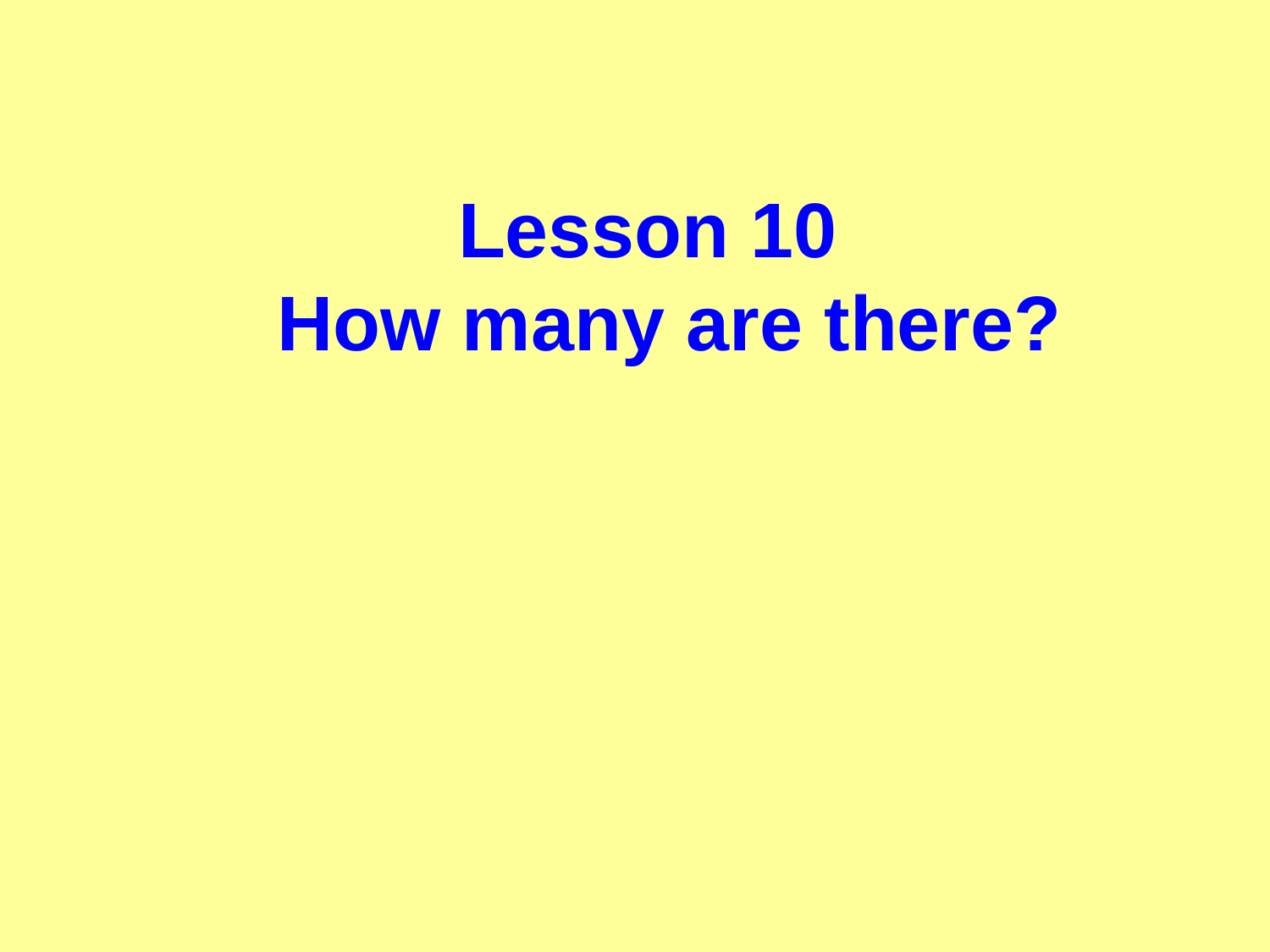

# Lesson 10 How many are there?